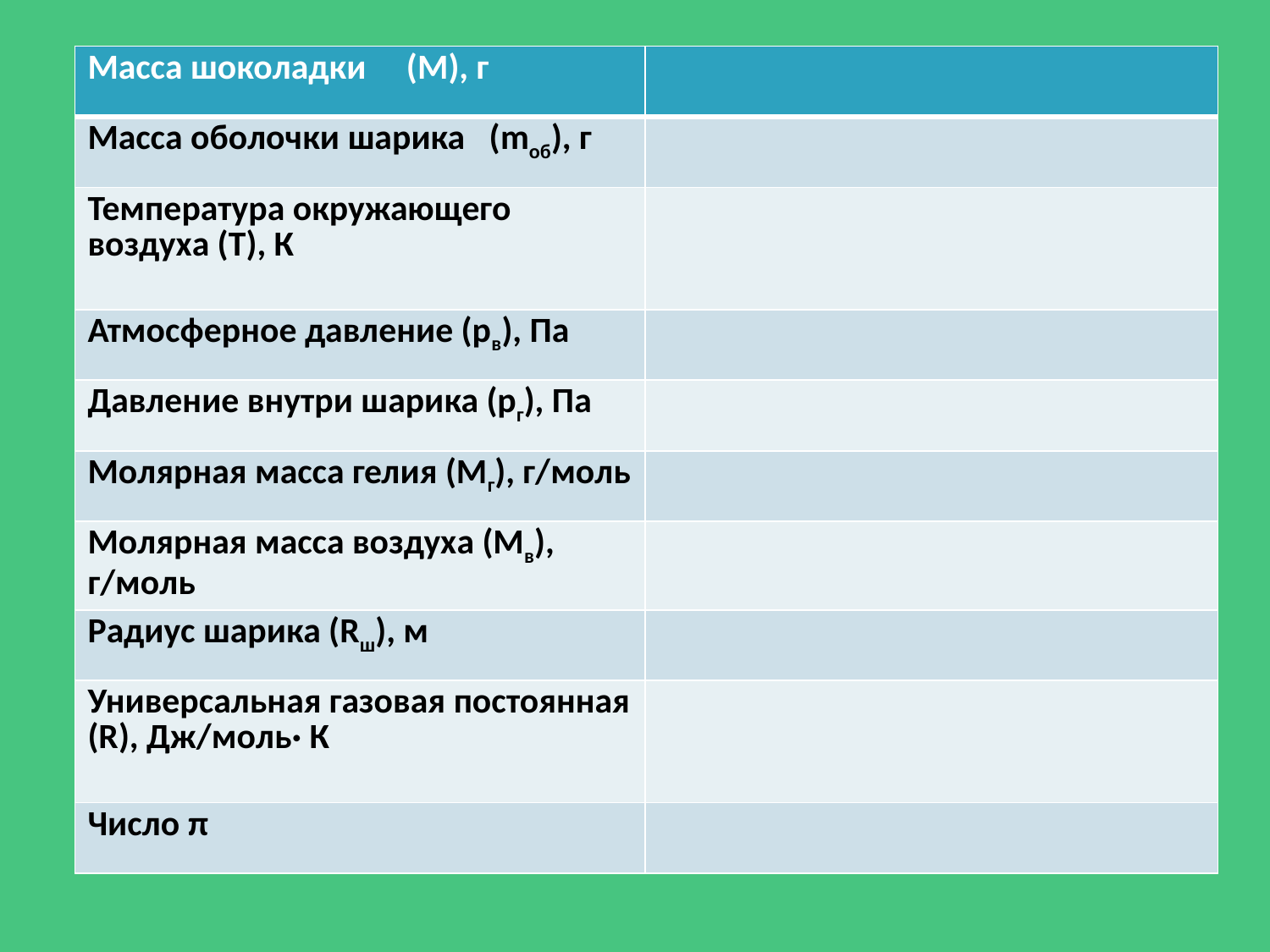

| Масса шоколадки (М), г |  |
| --- | --- |
| Масса оболочки шарика (mоб), г |  |
| Температура окружающего воздуха (Т), К |  |
| Атмосферное давление (рв), Па |  |
| Давление внутри шарика (рг), Па |  |
| Молярная масса гелия (Мг), г/моль |  |
| Молярная масса воздуха (Мв), г/моль |  |
| Радиус шарика (Rш), м |  |
| Универсальная газовая постоянная (R), Дж/моль· К |  |
| Число π |  |